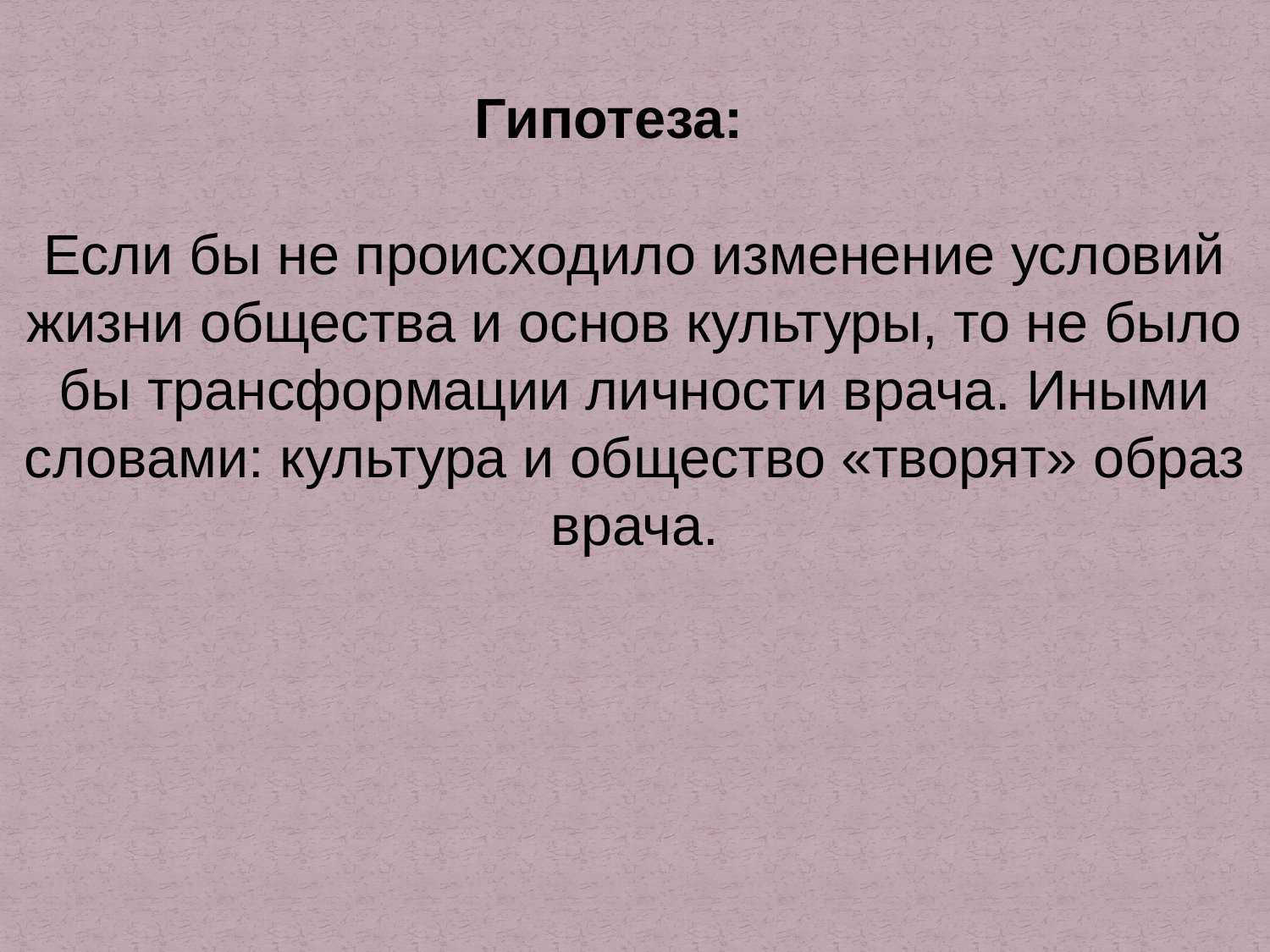

Гипотеза:

Если бы не происходило изменение условий жизни общества и основ культуры, то не было бы трансформации личности врача. Иными словами: культура и общество «творят» образ врача.